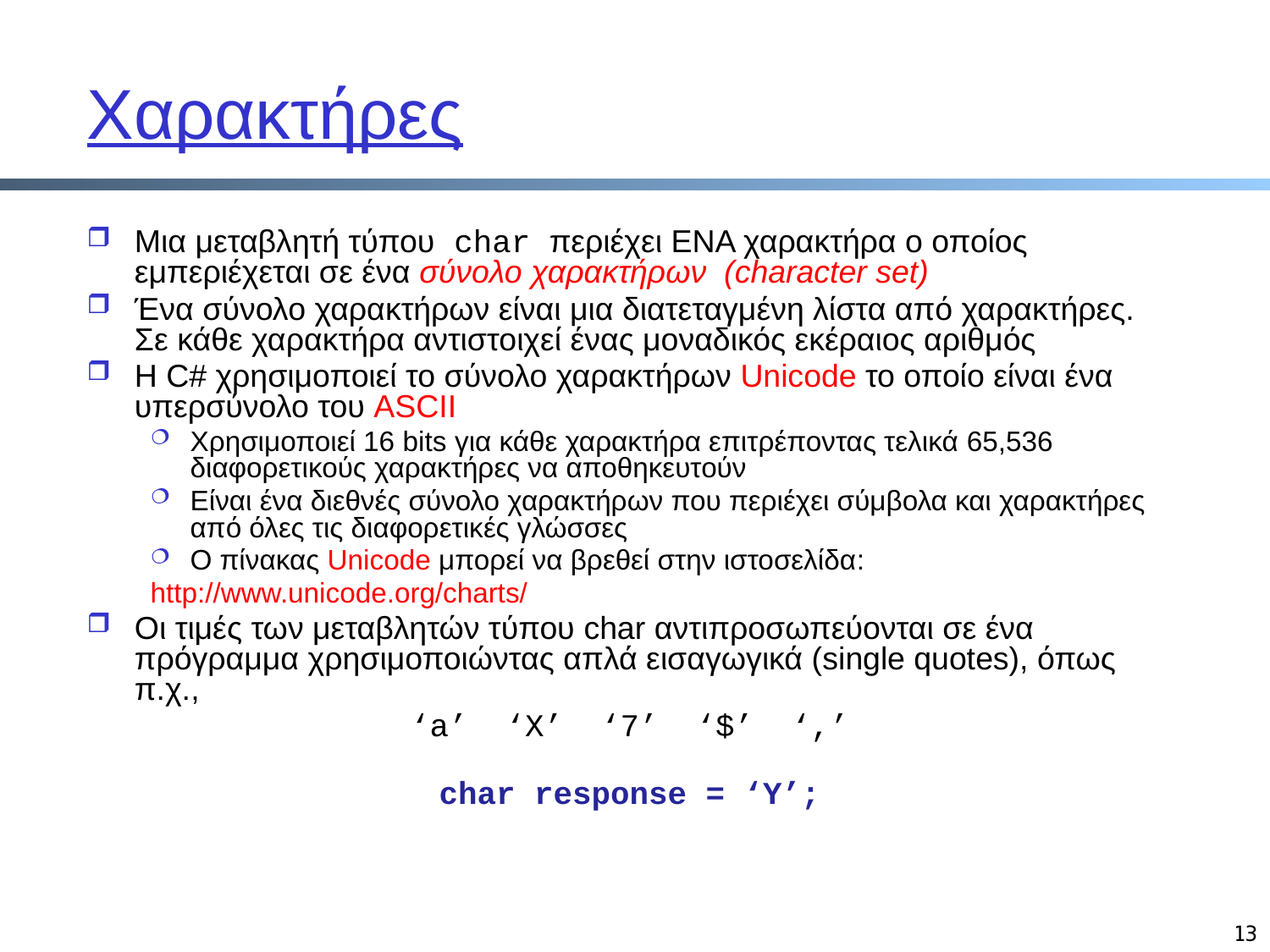

# Χαρακτήρες
Μια μεταβλητή τύπου char περιέχει ΕΝΑ χαρακτήρα ο οποίος εμπεριέχεται σε ένα σύνολο χαρακτήρων  (character set)
Ένα σύνολο χαρακτήρων είναι μια διατεταγμένη λίστα από χαρακτήρες. Σε κάθε χαρακτήρα αντιστοιχεί ένας μοναδικός εκέραιος αριθμός
Η C# χρησιμοποιεί το σύνολο χαρακτήρων Unicode το οποίο είναι ένα υπερσύνολο του ASCII
Χρησιμοποιεί 16 bits για κάθε χαρακτήρα επιτρέποντας τελικά 65,536 διαφορετικούς χαρακτήρες να αποθηκευτούν
Είναι ένα διεθνές σύνολο χαρακτήρων που περιέχει σύμβολα και χαρακτήρες από όλες τις διαφορετικές γλώσσες
Ο πίνακας Unicode μπορεί να βρεθεί στην ιστοσελίδα:
http://www.unicode.org/charts/
Οι τιμές των μεταβλητών τύπου char αντιπροσωπεύονται σε ένα πρόγραμμα χρησιμοποιώντας απλά εισαγωγικά (single quotes), όπως π.χ.,
‘a’  ‘X’  ‘7’  ‘$’  ‘,’
char response = ‘Y’;
13